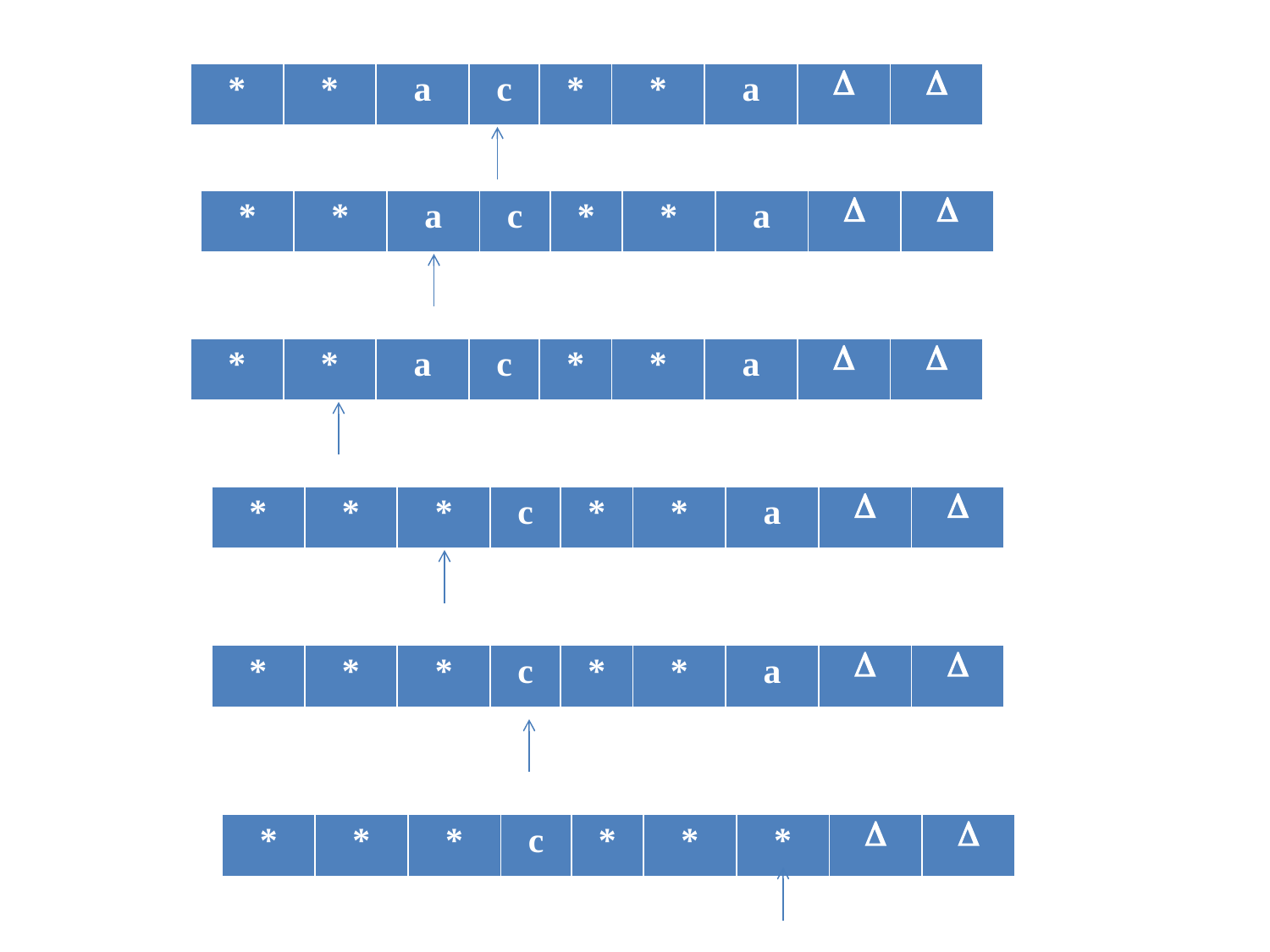

| \* | \* | a | c | \* | \* | a | Δ | Δ |
| --- | --- | --- | --- | --- | --- | --- | --- | --- |
| \* | \* | a | c | \* | \* | a | Δ | Δ |
| --- | --- | --- | --- | --- | --- | --- | --- | --- |
| \* | \* | a | c | \* | \* | a | Δ | Δ |
| --- | --- | --- | --- | --- | --- | --- | --- | --- |
| \* | \* | \* | c | \* | \* | a | Δ | Δ |
| --- | --- | --- | --- | --- | --- | --- | --- | --- |
| \* | \* | \* | c | \* | \* | a | Δ | Δ |
| --- | --- | --- | --- | --- | --- | --- | --- | --- |
| \* | \* | \* | c | \* | \* | \* | Δ | Δ |
| --- | --- | --- | --- | --- | --- | --- | --- | --- |